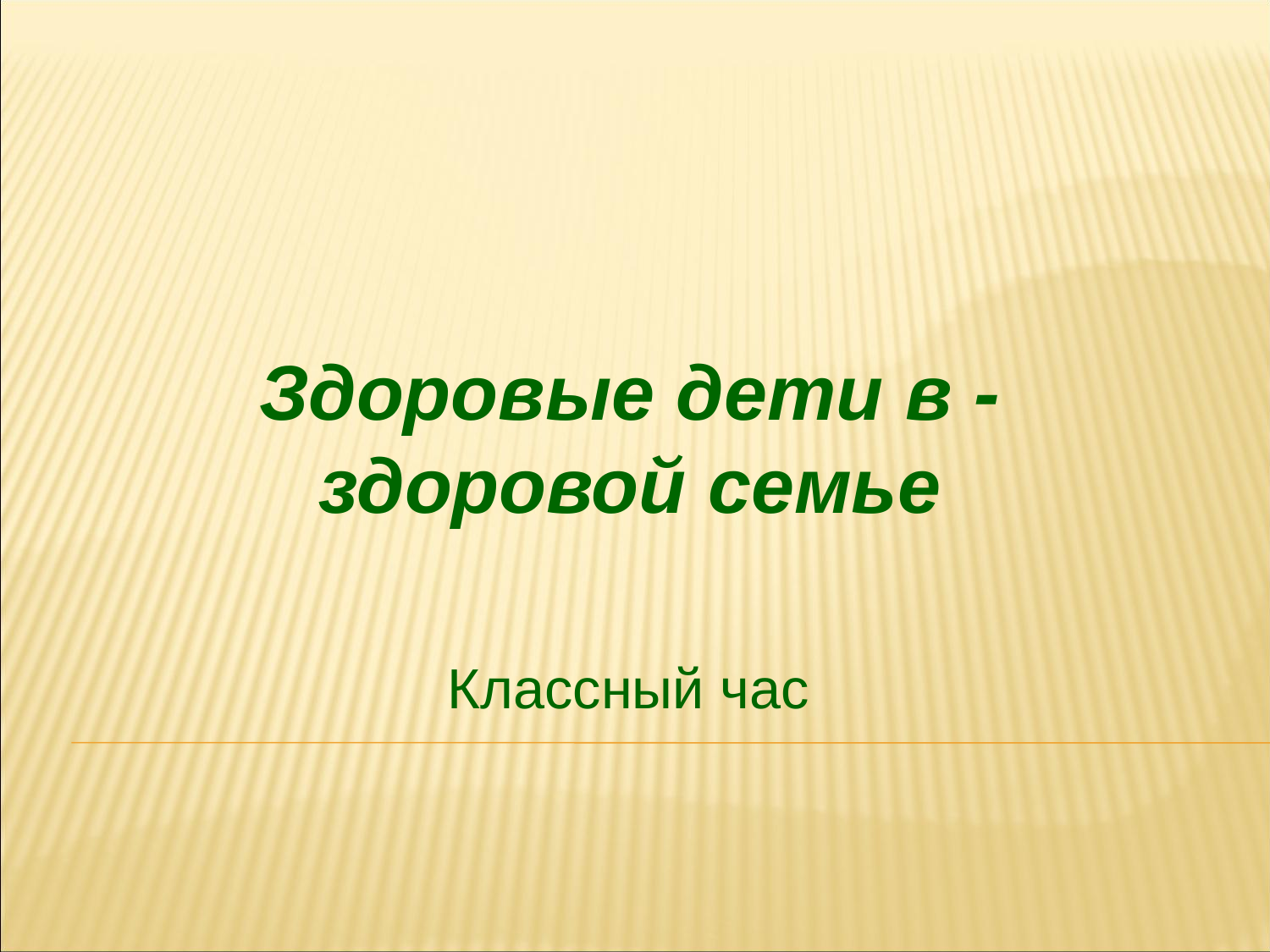

Здоровые дети в - здоровой семье
Классный час